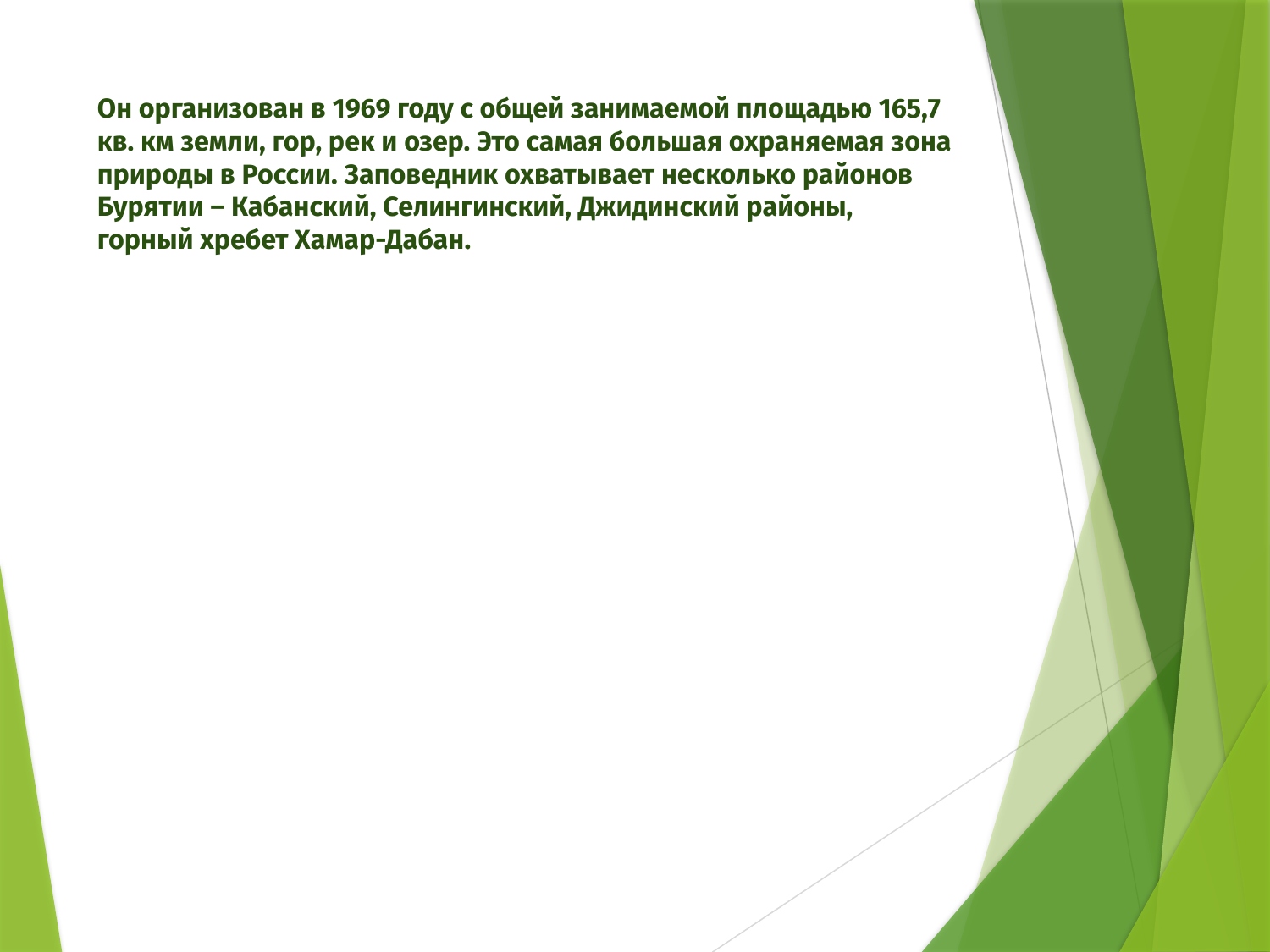

# Он организован в 1969 году с общей занимаемой площадью 165,7 кв. км земли, гор, рек и озер. Это самая большая охраняемая зона природы в России. Заповедник охватывает несколько районов Бурятии – Кабанский, Селингинский, Джидинский районы, горный хребет Хамар-Дабан.